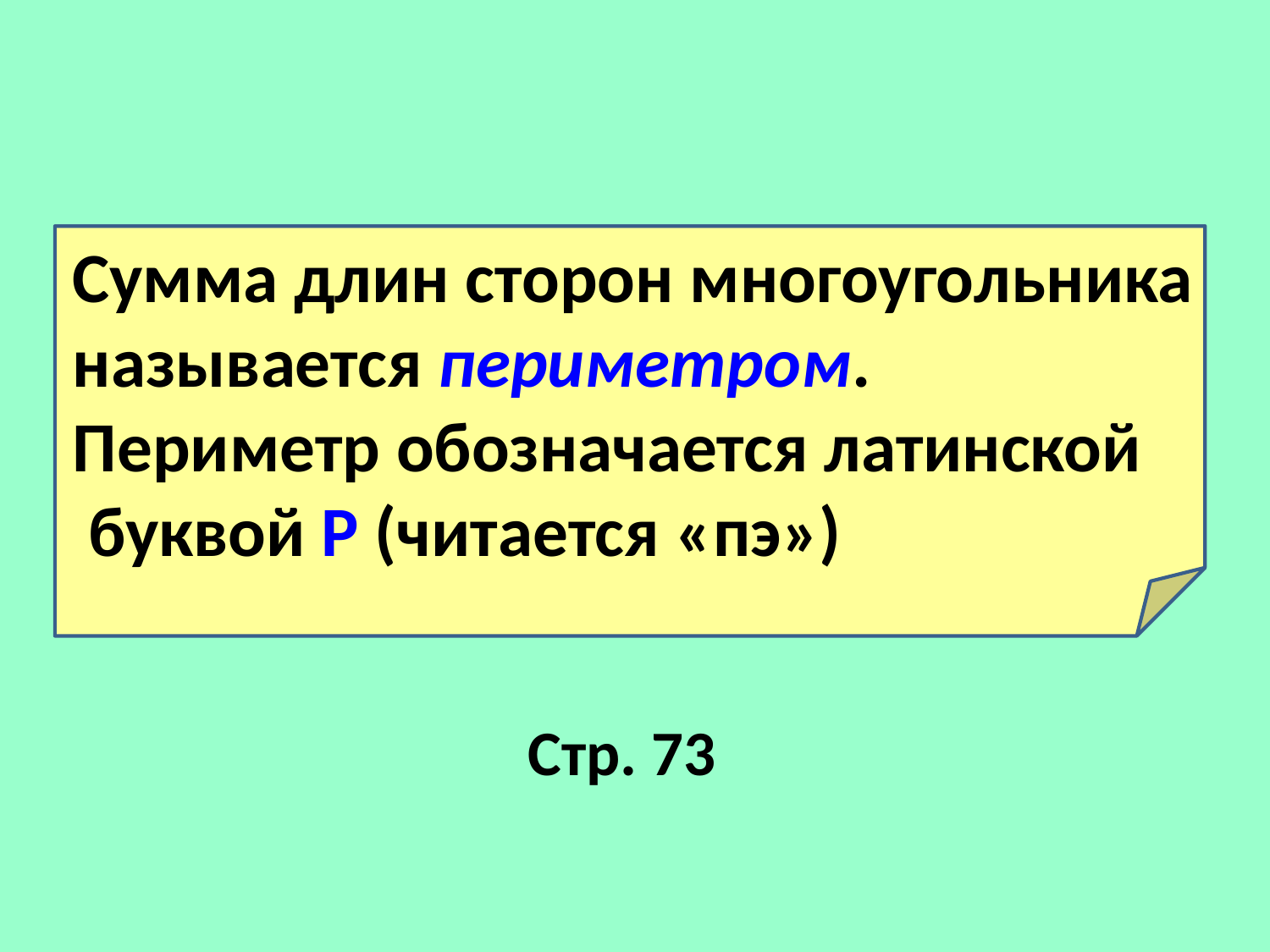

Сумма длин сторон многоугольника
называется периметром.
Периметр обозначается латинской
 буквой Р (читается «пэ»)
Стр. 73